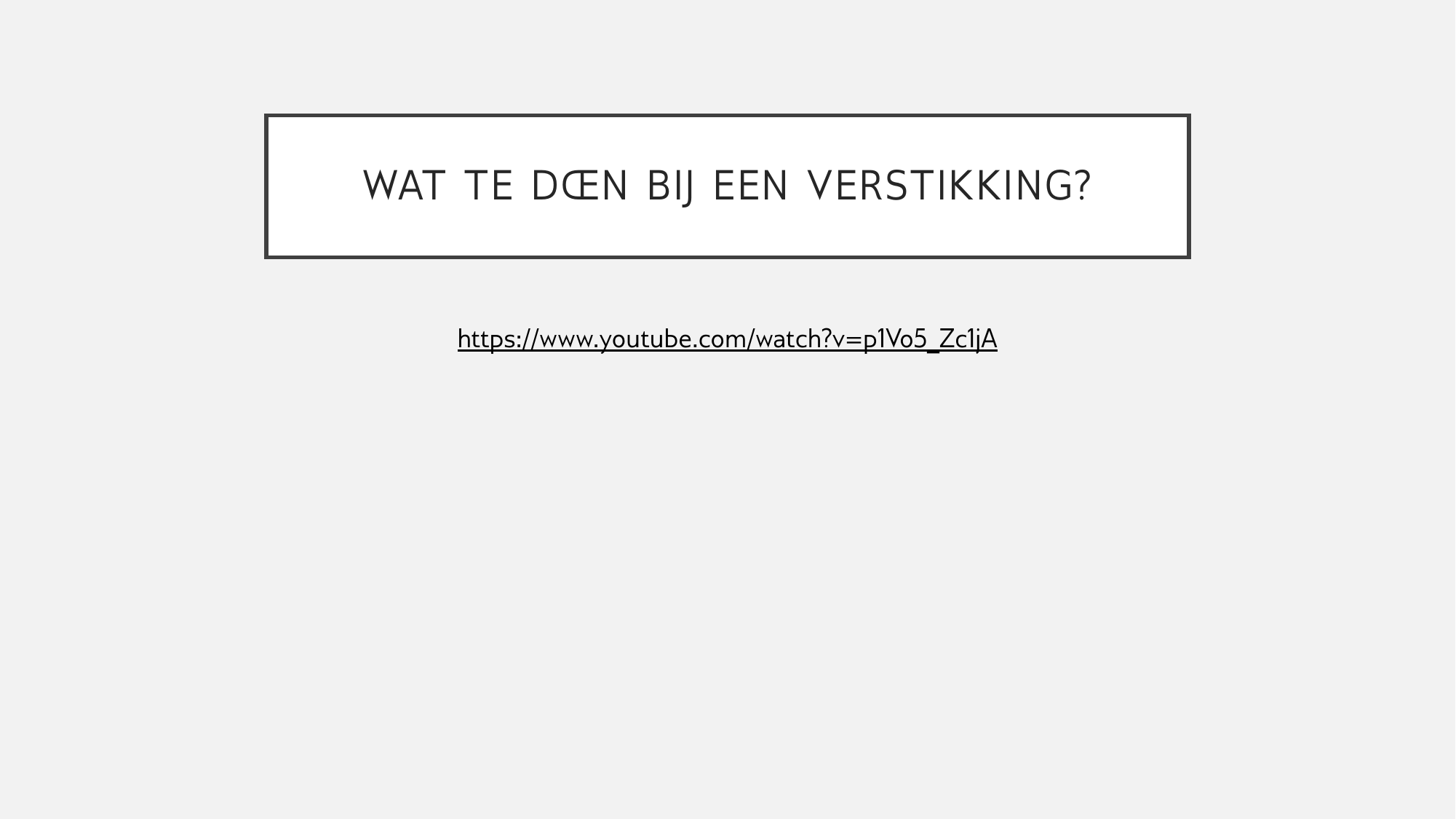

# Wat te doen bij een verstikking?
https://www.youtube.com/watch?v=p1Vo5_Zc1jA